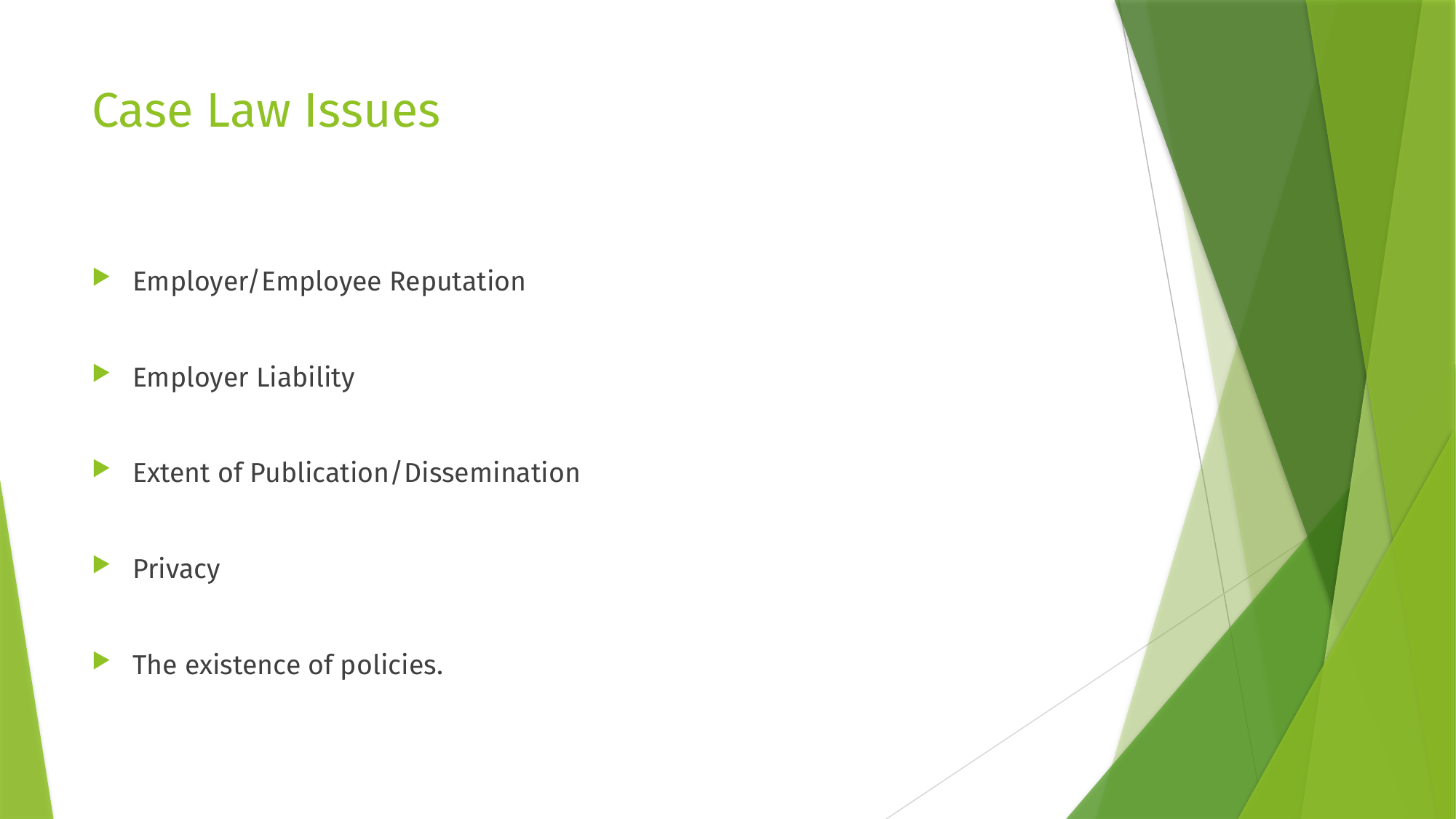

# Case Law Issues
Employer/Employee Reputation

Employer Liability

Extent of Publication/Dissemination

Privacy

The existence of policies.